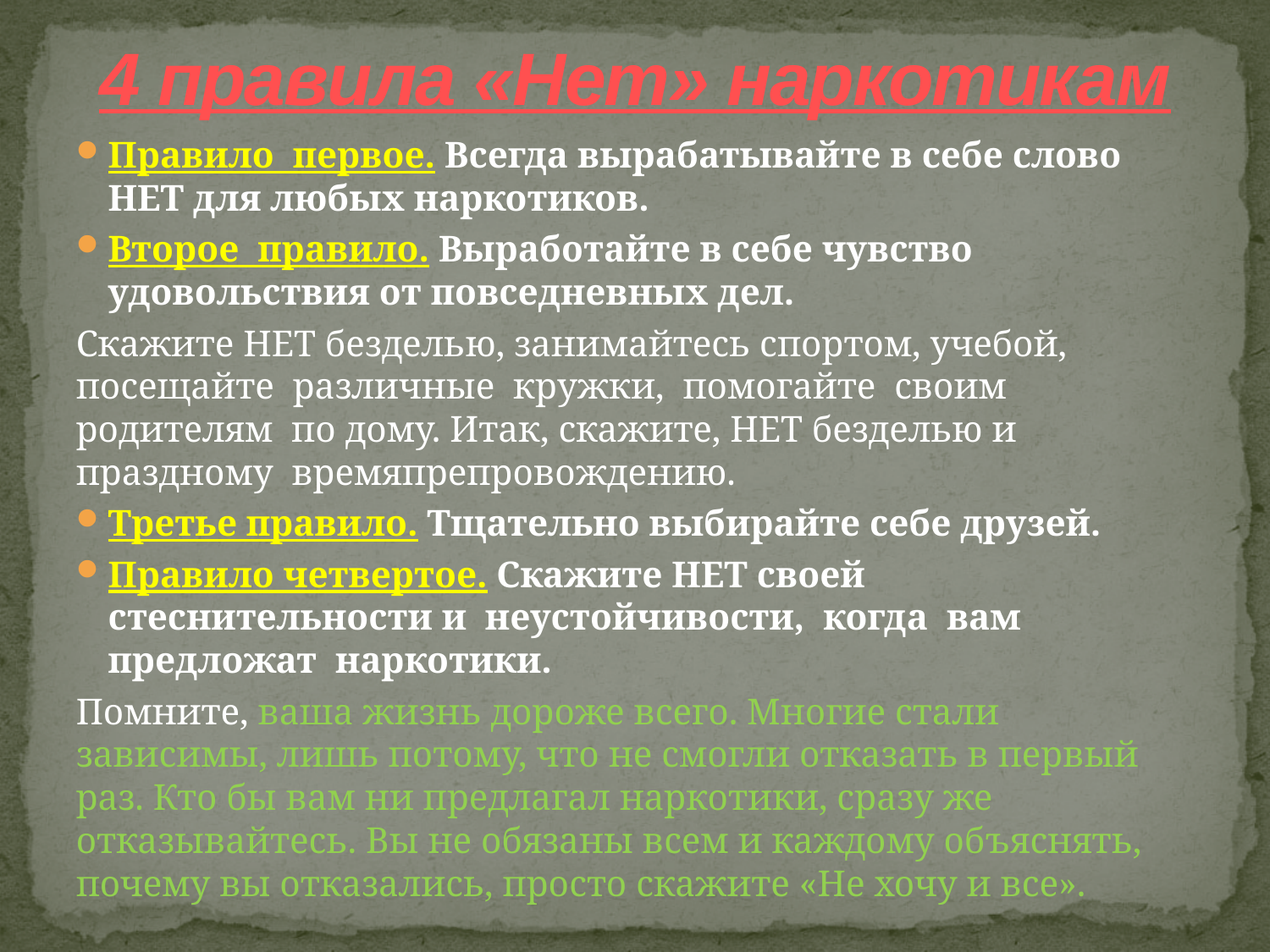

# 4 правила «Нет» наркотикам
Правило  первое. Всегда вырабатывайте в себе слово НЕТ для любых наркотиков.
Второе  правило. Выработайте в себе чувство удовольствия от повседневных дел.
Скажите НЕТ безделью, занимайтесь спортом, учебой, посещайте  различные  кружки,  помогайте  своим родителям  по дому. Итак, скажите, НЕТ безделью и праздному  времяпрепровождению.
Третье правило. Тщательно выбирайте себе друзей.
Правило четвертое. Скажите НЕТ своей стеснительности и  неустойчивости,  когда  вам предложат  наркотики.
Помните, ваша жизнь дороже всего. Многие стали зависимы, лишь потому, что не смогли отказать в первый  раз. Кто бы вам ни предлагал наркотики, сразу же отказывайтесь. Вы не обязаны всем и каждому объяснять, почему вы отказались, просто скажите «Не хочу и все».